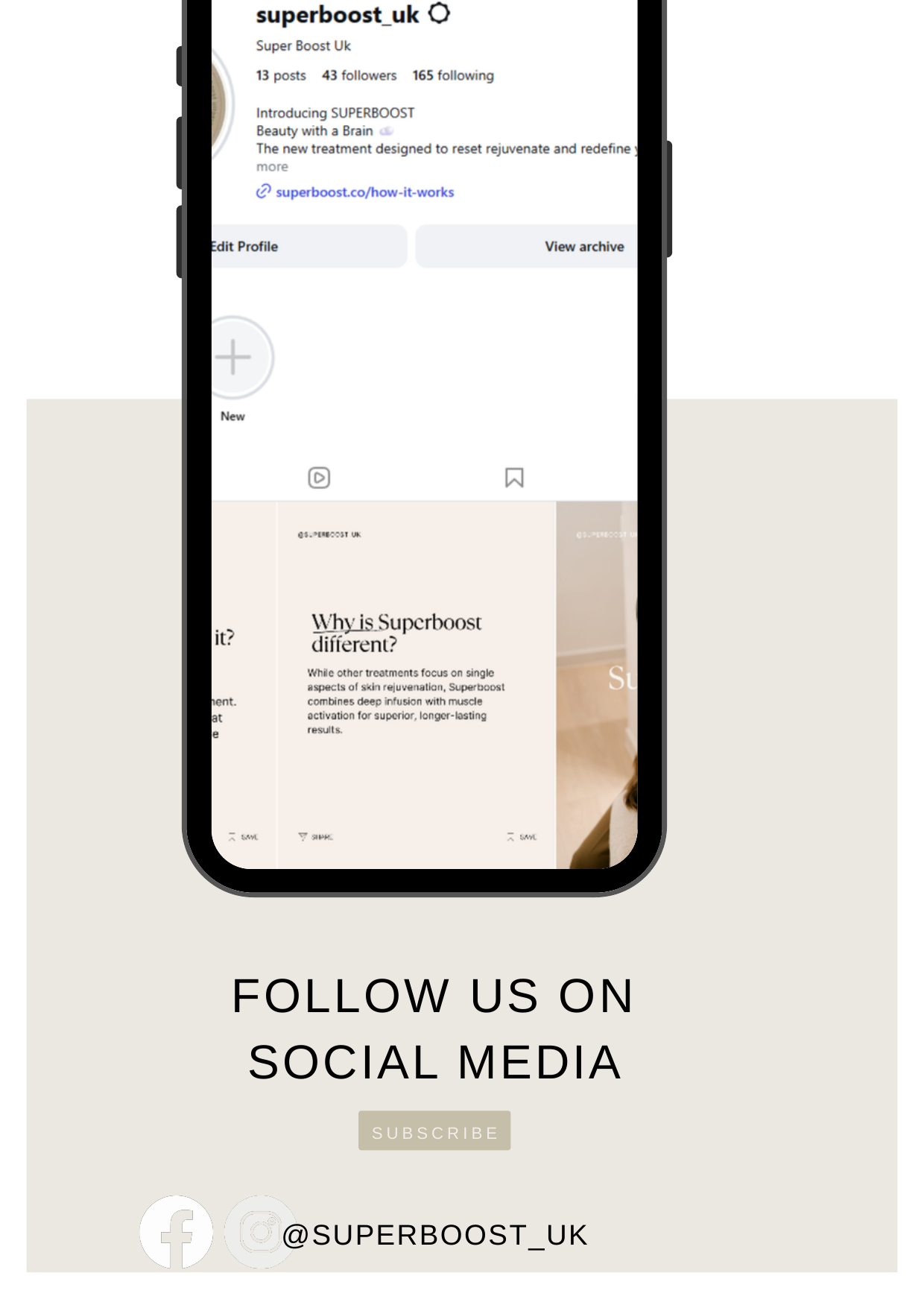

FOLLOW US ON SOCIAL MEDIA

SUBSCRIBE

@SUPERBOOST_UK